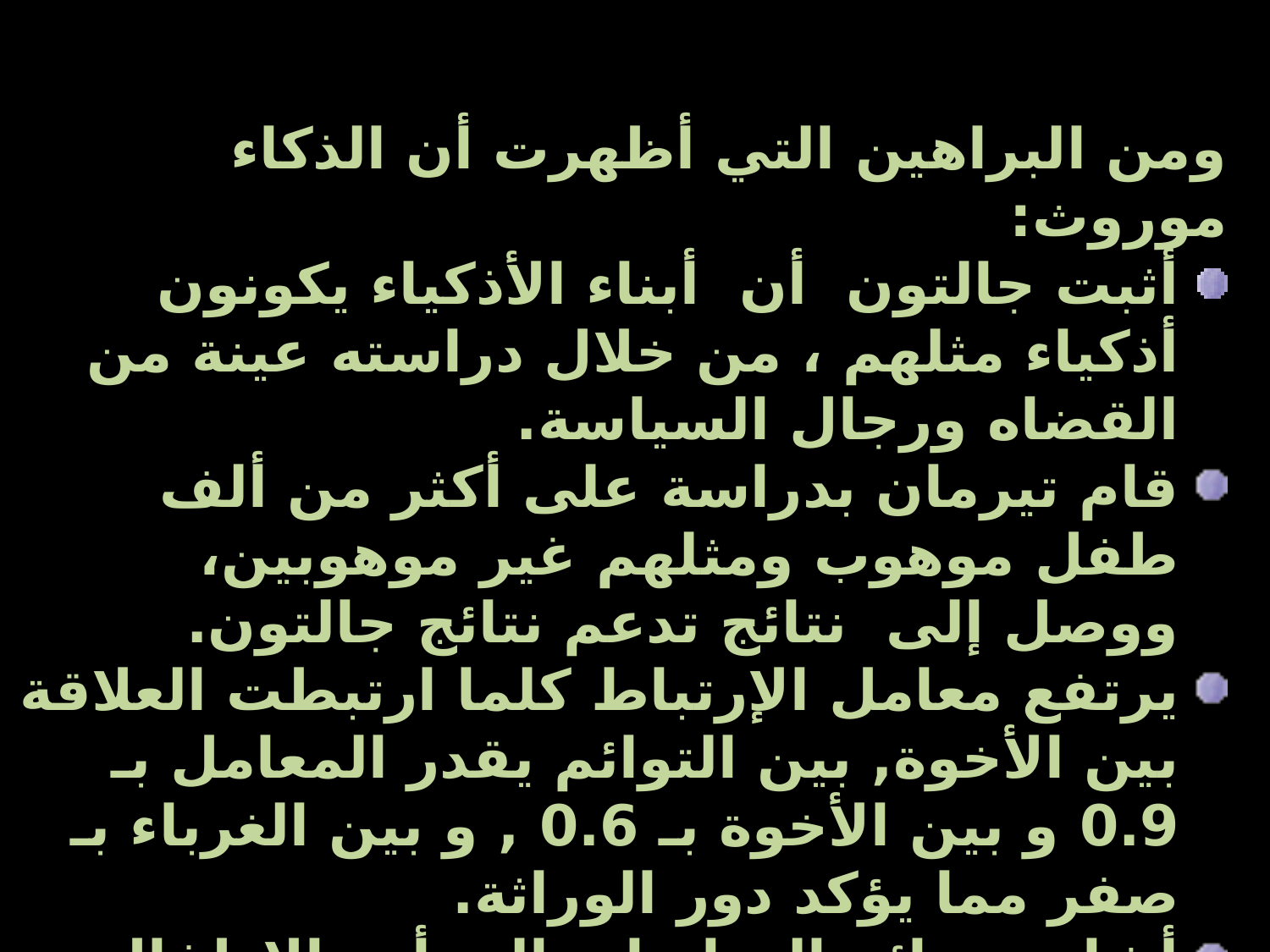

# ومن البراهين التي أظهرت أن الذكاء موروث:
أثبت جالتون  أن  أبناء الأذكياء يكونون أذكياء مثلهم ، من خلال دراسته عينة من القضاه ورجال السياسة.
قام تيرمان بدراسة على أكثر من ألف طفل موهوب ومثلهم غير موهوبين، ووصل إلى  نتائج تدعم نتائج جالتون.
يرتفع معامل الإرتباط كلما ارتبطت العلاقة بين الأخوة, بين التوائم يقدر المعامل بـ 0.9 و بين الأخوة بـ 0.6 , و بين الغرباء بـ صفر مما يؤكد دور الوراثة.
أشارت نتائج الدراسات إلى أن  الاطفال اللقطاء اللذين  تمت
      رعايتهم في بيئه واحدة لايتشابهون في قدرات الذكاء.
الأطفال ذوي الذكاء المنخفض لا يمكن رفع معدل
       ذكائهم و ذلك لسبب وراثي.